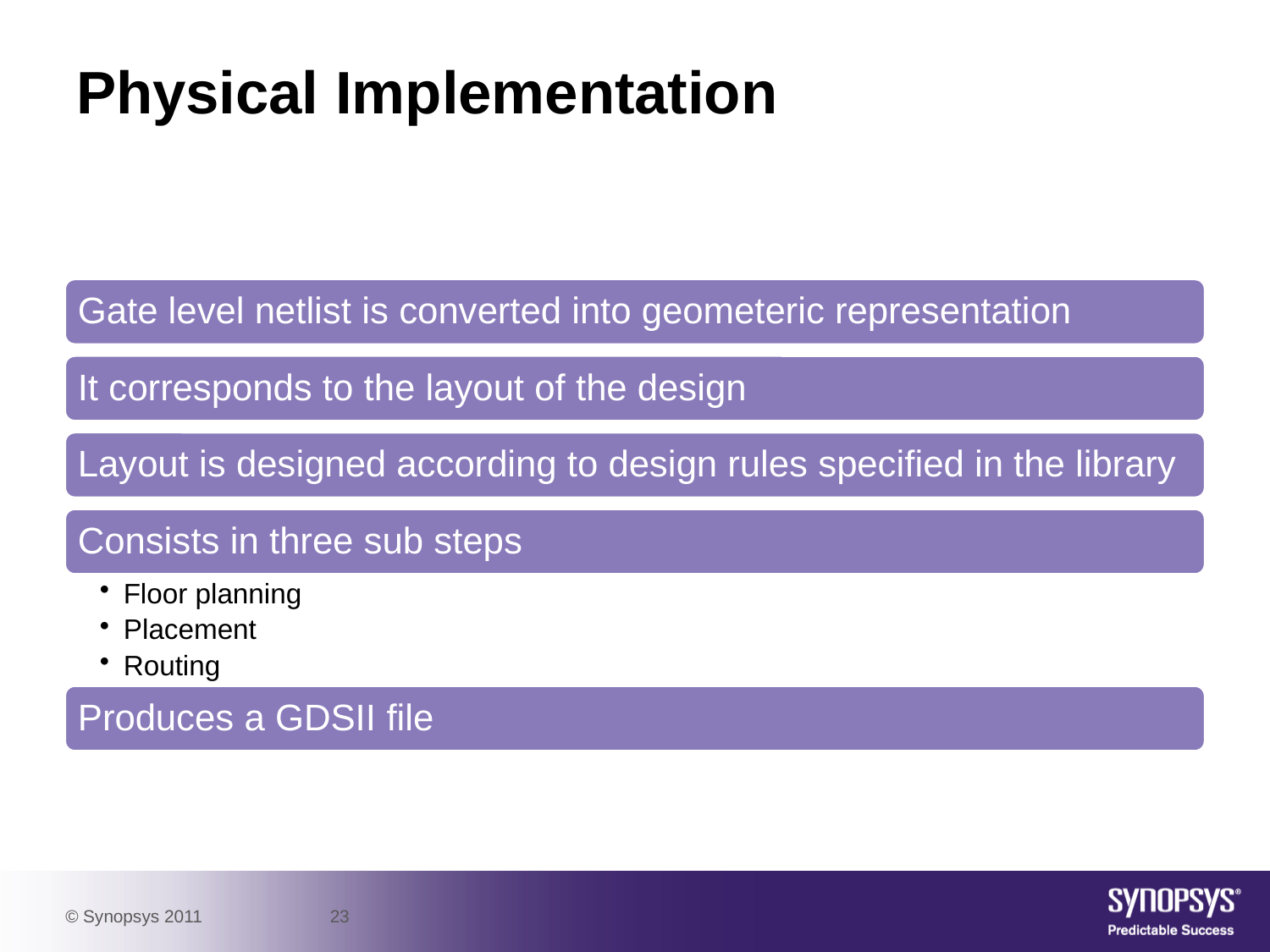

# Physical Implementation
Gate level netlist is converted into geometeric representation
It corresponds to the layout of the design
Layout is designed according to design rules specified in the library
Consists in three sub steps
Floor planning
Placement
Routing
Produces a GDSII file